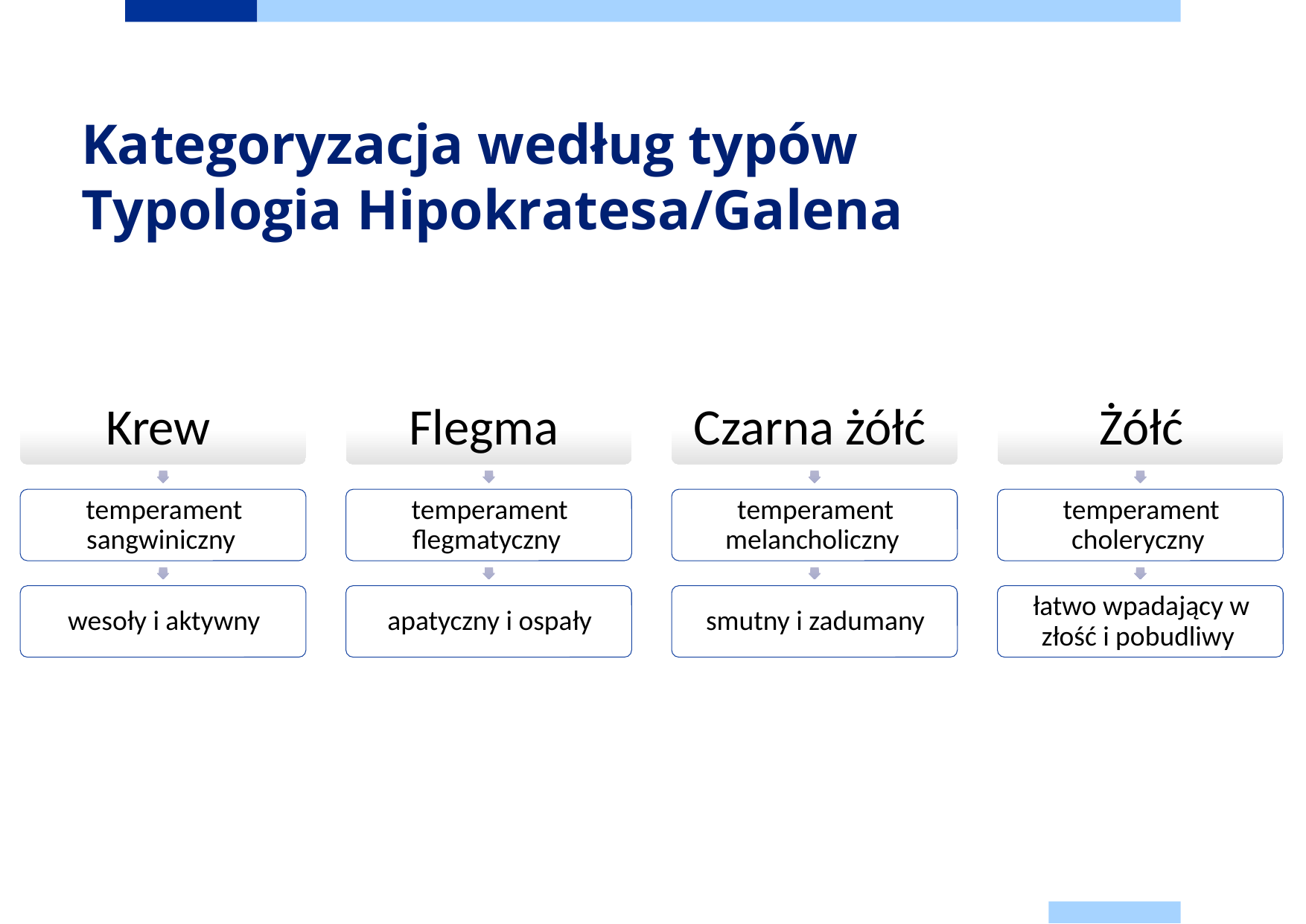

# Kategoryzacja według typów Typologia Hipokratesa/Galena
Krew
temperament sangwiniczny
wesoły i aktywny
Flegma
temperament flegmatyczny
apatyczny i ospały
Czarna żółć
temperament melancholiczny
smutny i zadumany
Żółć
temperament choleryczny
łatwo wpadający w złość i pobudliwy